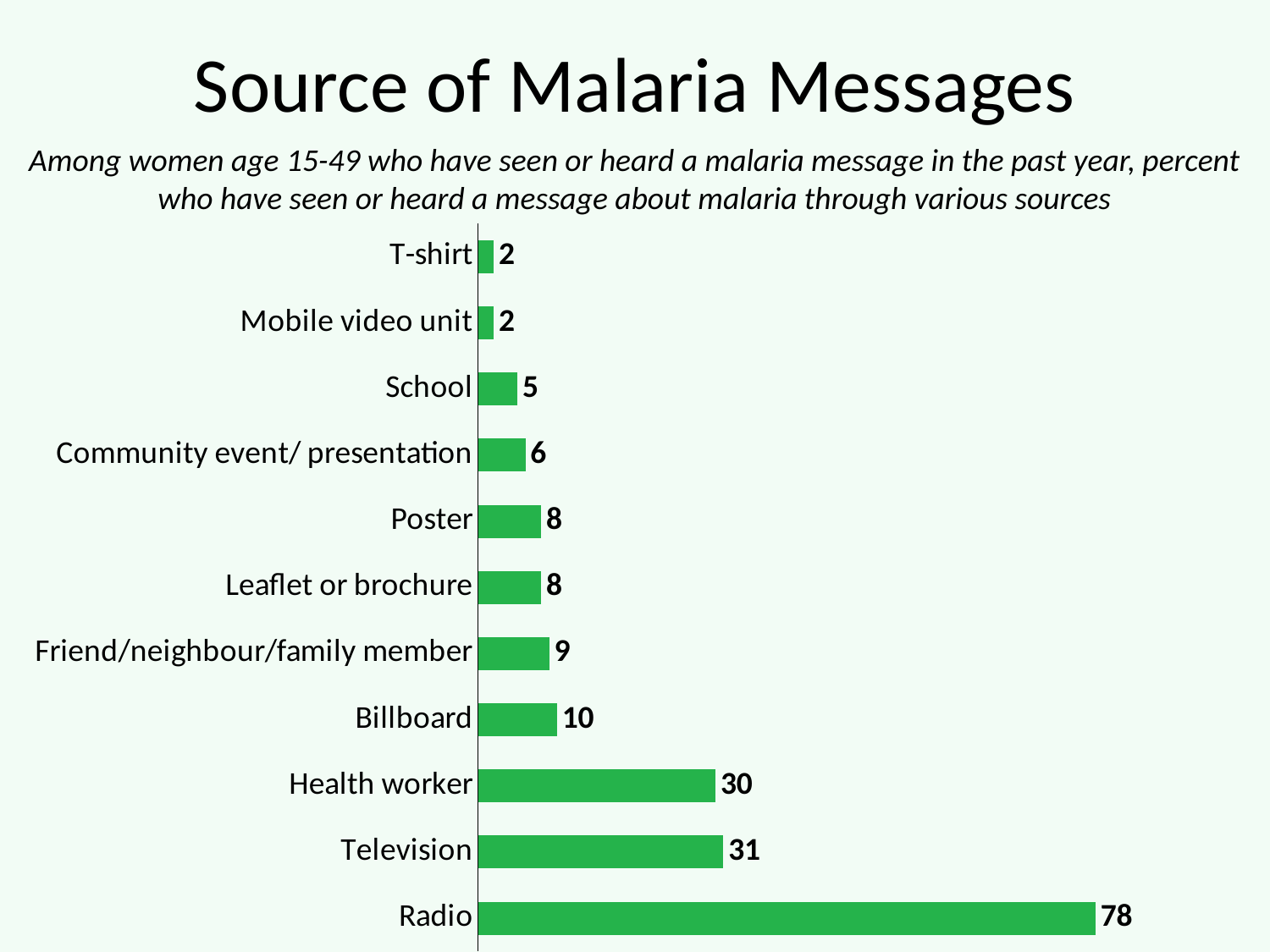

# Source of Malaria Messages
Among women age 15-49 who have seen or heard a malaria message in the past year, percent who have seen or heard a message about malaria through various sources

### Chart

| Category | Series 1 |
|---|---|
| Radio | 78.0 |
| Television | 31.0 |
| Health worker | 30.0 |
| Billboard | 10.0 |
| Friend/neighbour/family member | 9.0 |
| Leaflet or brochure | 8.0 |
| Poster | 8.0 |
| Community event/ presentation | 6.0 |
| School | 5.0 |
| Mobile video unit | 2.0 |
| T-shirt | 2.0 |